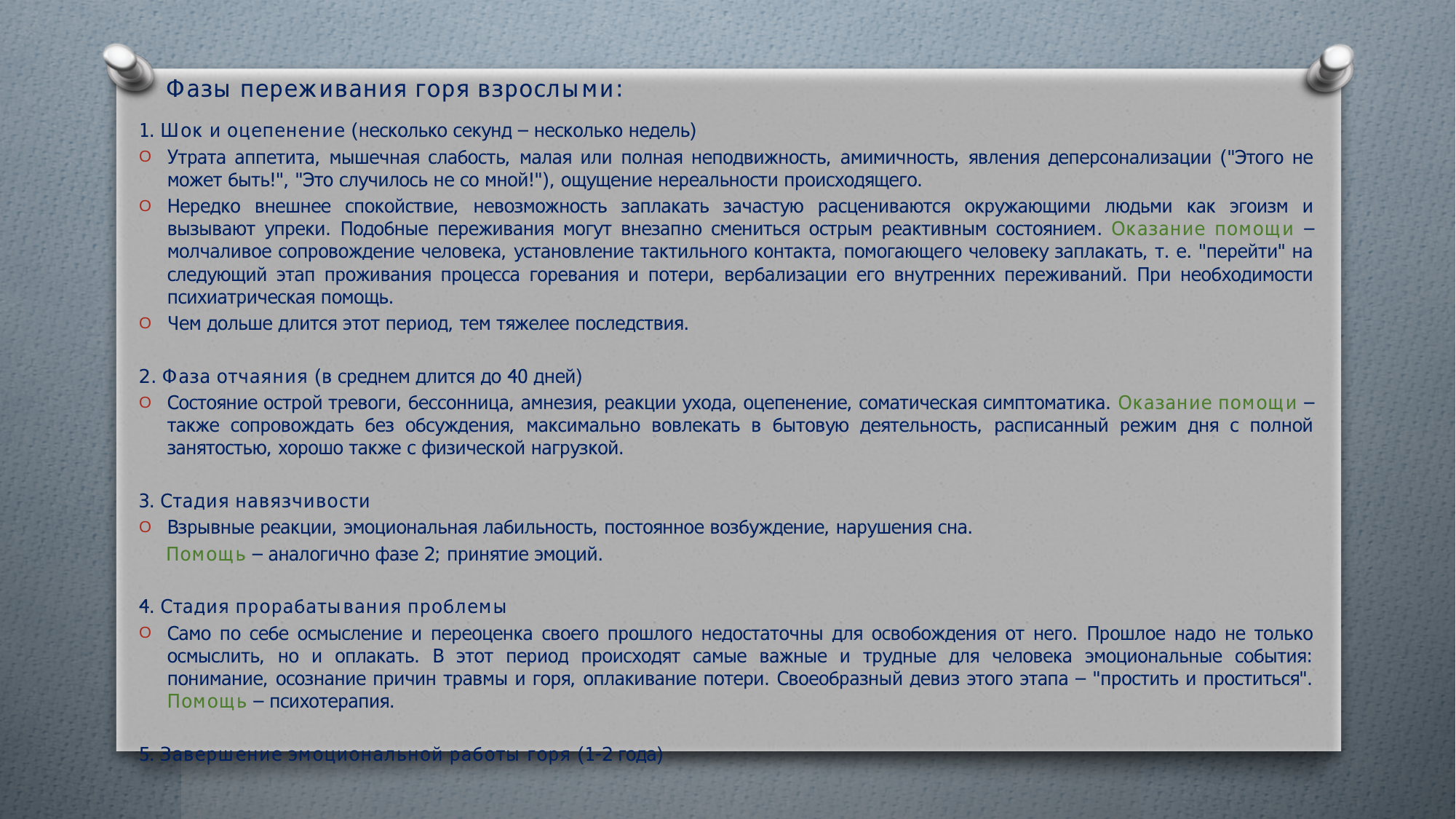

Фазы переживания горя взрослыми:

1. Шок и оцепенение (несколько секунд – несколько недель)
Утрата аппетита, мышечная слабость, малая или полная неподвижность, амимичность, явления деперсонализации ("Этого не может быть!", "Это случилось не со мной!"), ощущение нереальности происходящего.
Нередко внешнее спокойствие, невозможность заплакать зачастую расцениваются окружающими людьми как эгоизм и вызывают упреки. Подобные переживания могут внезапно смениться острым реактивным состоянием. Оказание помощи – молчаливое сопровождение человека, установление тактильного контакта, помогающего человеку заплакать, т. е. "перейти" на следующий этап проживания процесса горевания и потери, вербализации его внутренних переживаний. При необходимости психиатрическая помощь.
Чем дольше длится этот период, тем тяжелее последствия.

2. Фаза отчаяния (в среднем длится до 40 дней)
Состояние острой тревоги, бессонница, амнезия, реакции ухода, оцепенение, соматическая симптоматика. Оказание помощи – также сопровождать без обсуждения, максимально вовлекать в бытовую деятельность, расписанный режим дня с полной занятостью, хорошо также с физической нагрузкой.

3. Стадия навязчивости
Взрывные реакции, эмоциональная лабильность, постоянное возбуждение, нарушения сна.
     Помощь – аналогично фазе 2; принятие эмоций.

4. Стадия прорабатывания проблемы
Само по себе осмысление и переоценка своего прошлого недостаточны для освобождения от него. Прошлое надо не только осмыслить, но и оплакать. В этот период происходят самые важные и трудные для человека эмоциональные события: понимание, осознание причин травмы и горя, оплакивание потери. Своеобразный девиз этого этапа – "простить и проститься". Помощь – психотерапия.

5. Завершение эмоциональной работы горя (1-2 года)